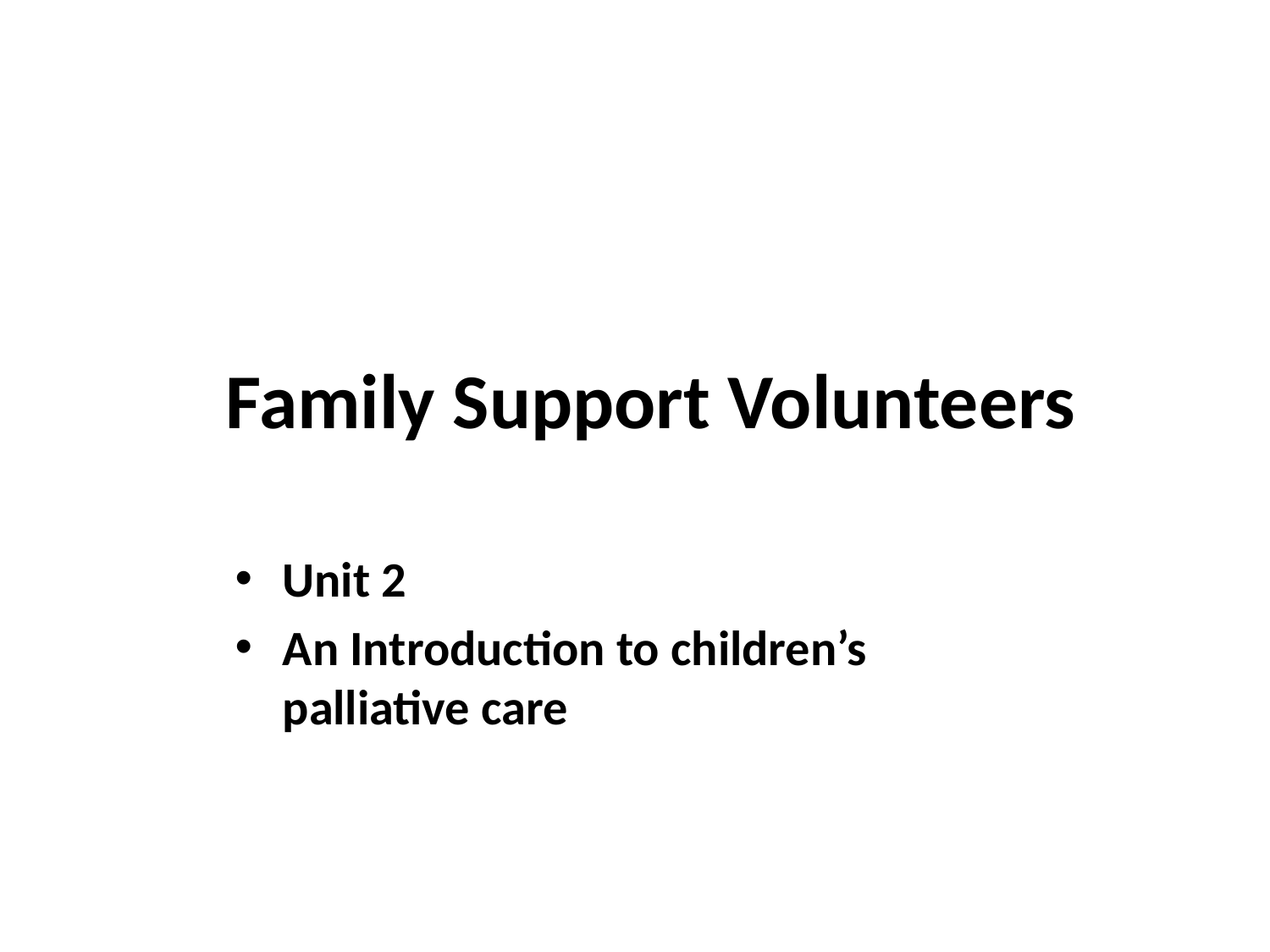

Family Support Volunteers
Unit 2
An Introduction to children’s palliative care